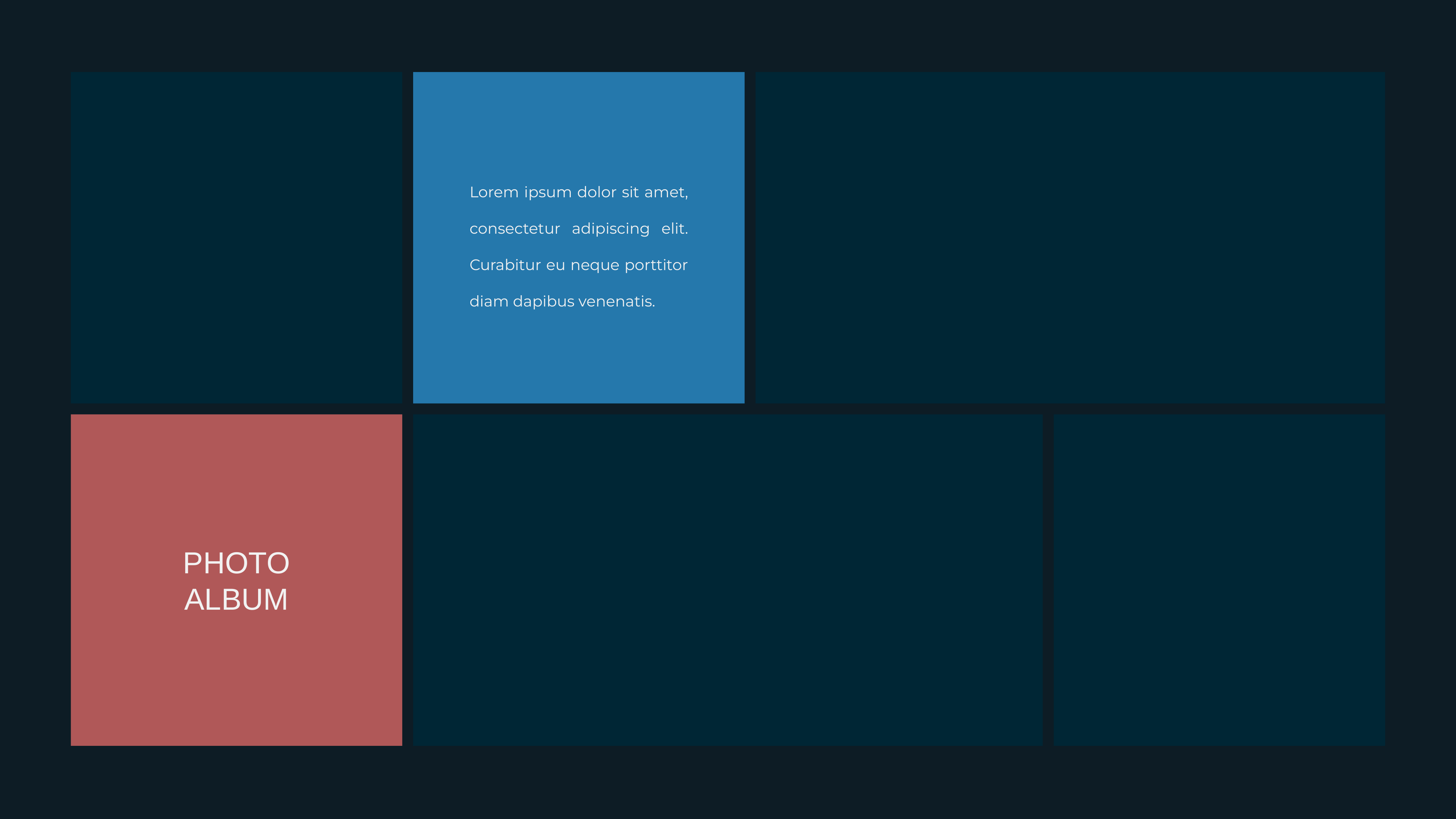

Lorem ipsum dolor sit amet, consectetur adipiscing elit. Curabitur eu neque porttitor diam dapibus venenatis.

PHOTO
ALBUM